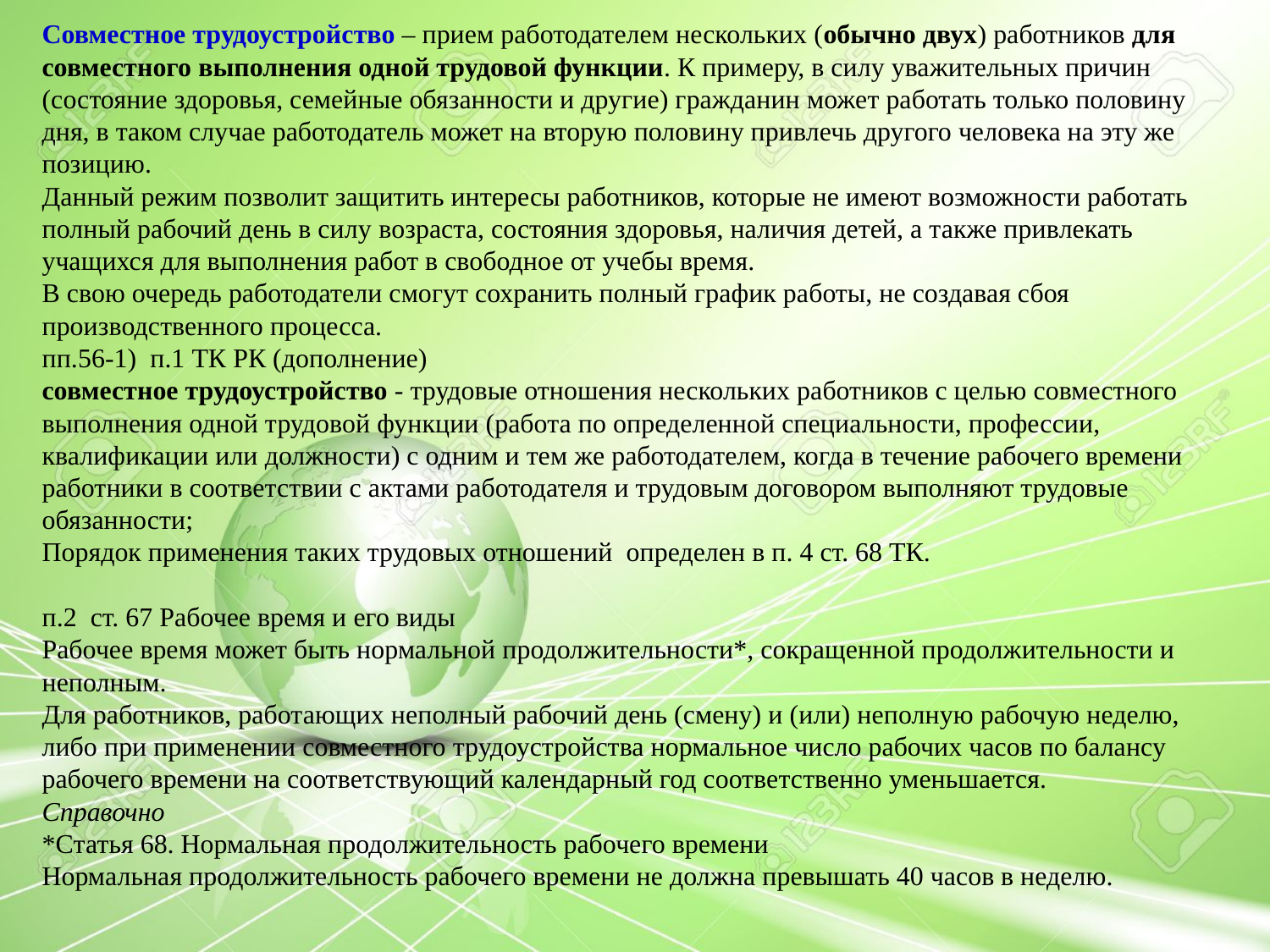

Совместное трудоустройство – прием работодателем нескольких (обычно двух) работников для совместного выполнения одной трудовой функции. К примеру, в силу уважительных причин (состояние здоровья, семейные обязанности и другие) гражданин может работать только половину дня, в таком случае работодатель может на вторую половину привлечь другого человека на эту же позицию.
Данный режим позволит защитить интересы работников, которые не имеют возможности работать полный рабочий день в силу возраста, состояния здоровья, наличия детей, а также привлекать учащихся для выполнения работ в свободное от учебы время.
В свою очередь работодатели смогут сохранить полный график работы, не создавая сбоя производственного процесса.
пп.56-1)  п.1 ТК РК (дополнение)
совместное трудоустройство - трудовые отношения нескольких работников с целью совместного выполнения одной трудовой функции (работа по определенной специальности, профессии, квалификации или должности) с одним и тем же работодателем, когда в течение рабочего времени работники в соответствии с актами работодателя и трудовым договором выполняют трудовые обязанности;
Порядок применения таких трудовых отношений  определен в п. 4 ст. 68 ТК.

п.2  ст. 67 Рабочее время и его виды
Рабочее время может быть нормальной продолжительности*, сокращенной продолжительности и неполным.
Для работников, работающих неполный рабочий день (смену) и (или) неполную рабочую неделю, либо при применении совместного трудоустройства нормальное число рабочих часов по балансу рабочего времени на соответствующий календарный год соответственно уменьшается.
Справочно
*Статья 68. Нормальная продолжительность рабочего времени
Нормальная продолжительность рабочего времени не должна превышать 40 часов в неделю.